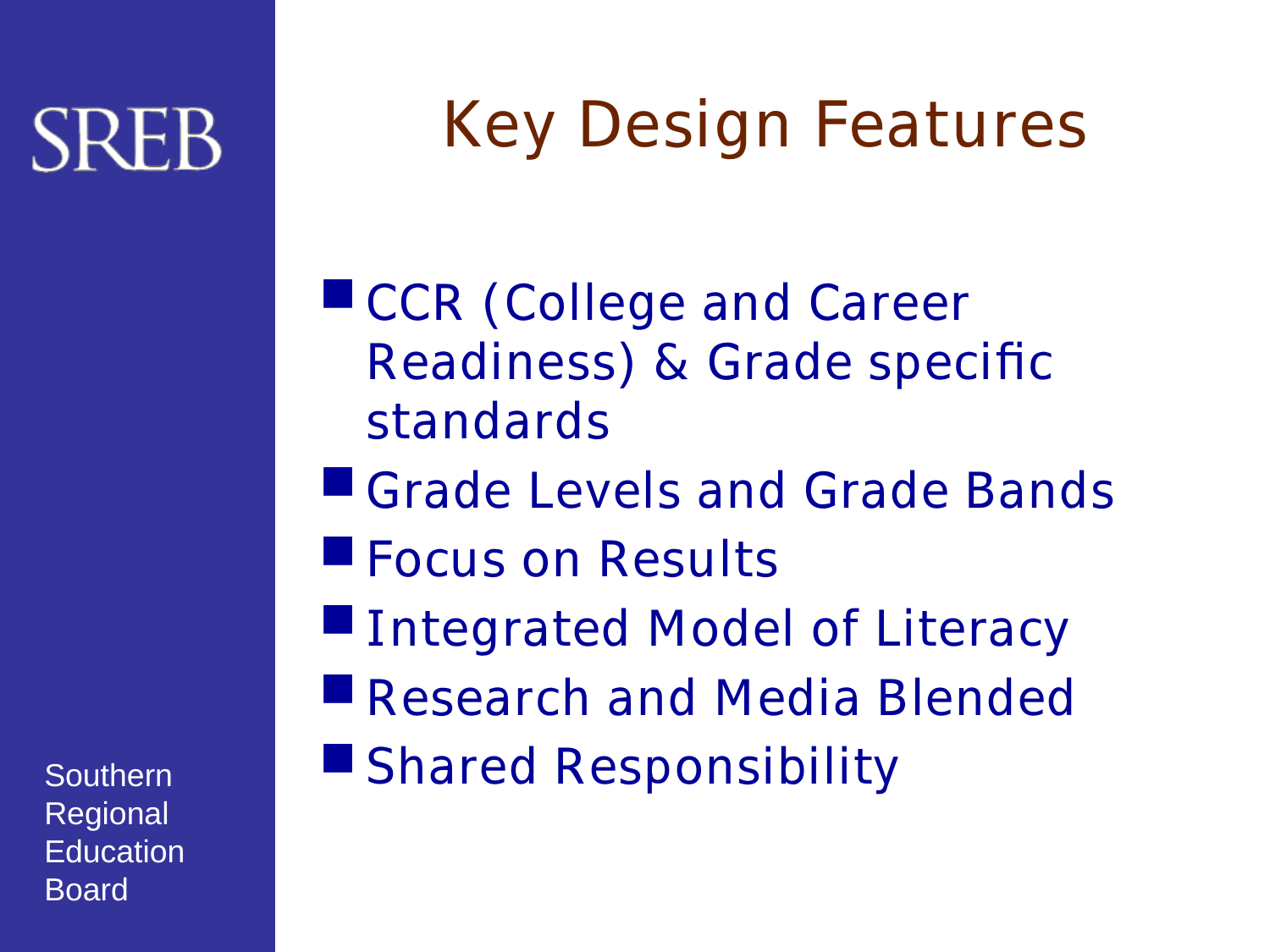

# Key Design Features
CCR (College and Career Readiness) & Grade specific standards
Grade Levels and Grade Bands
Focus on Results
Integrated Model of Literacy
Research and Media Blended
Shared Responsibility